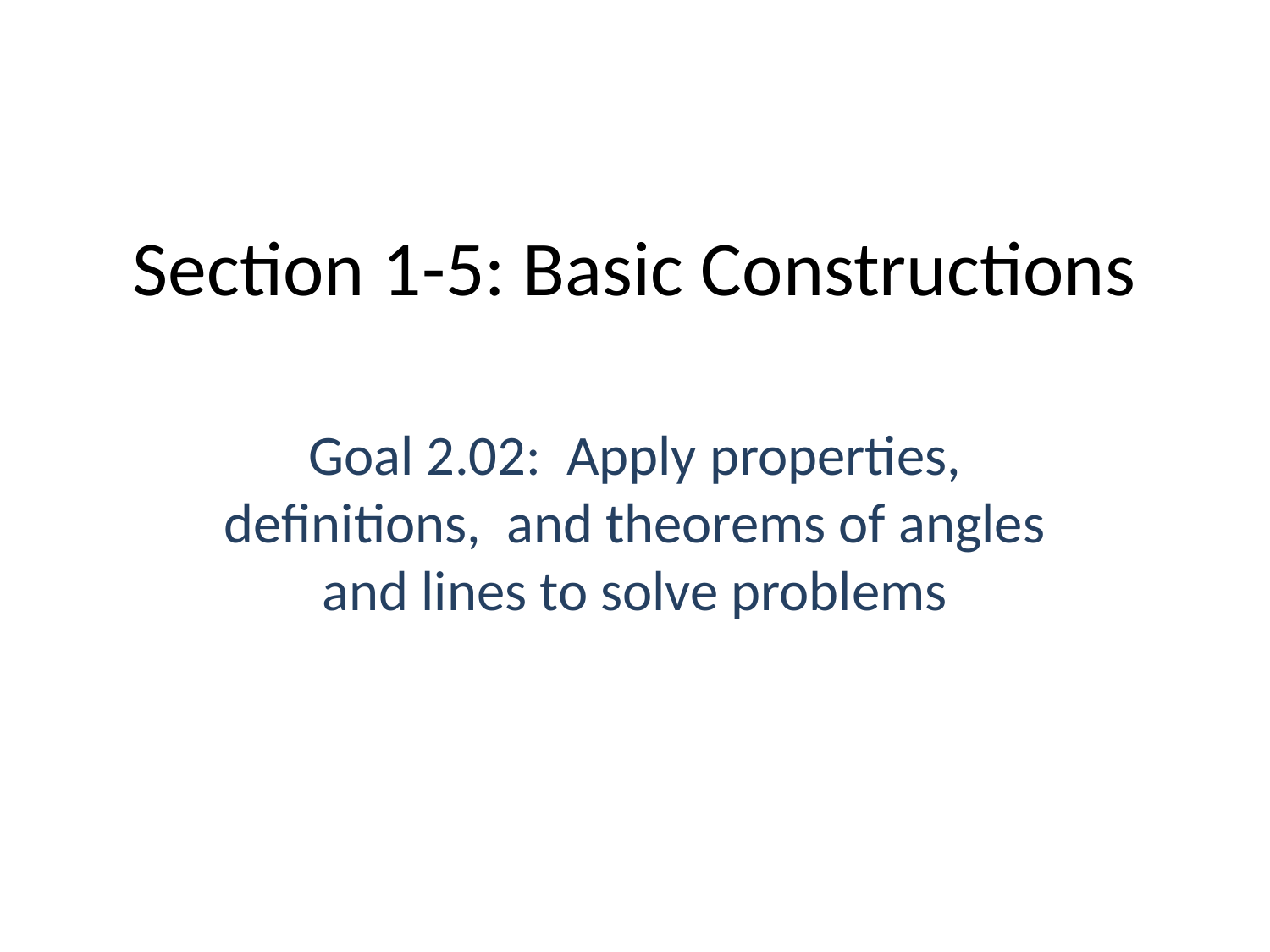

# Section 1-5: Basic Constructions
Goal 2.02:  Apply properties, definitions,  and theorems of angles and lines to solve problems